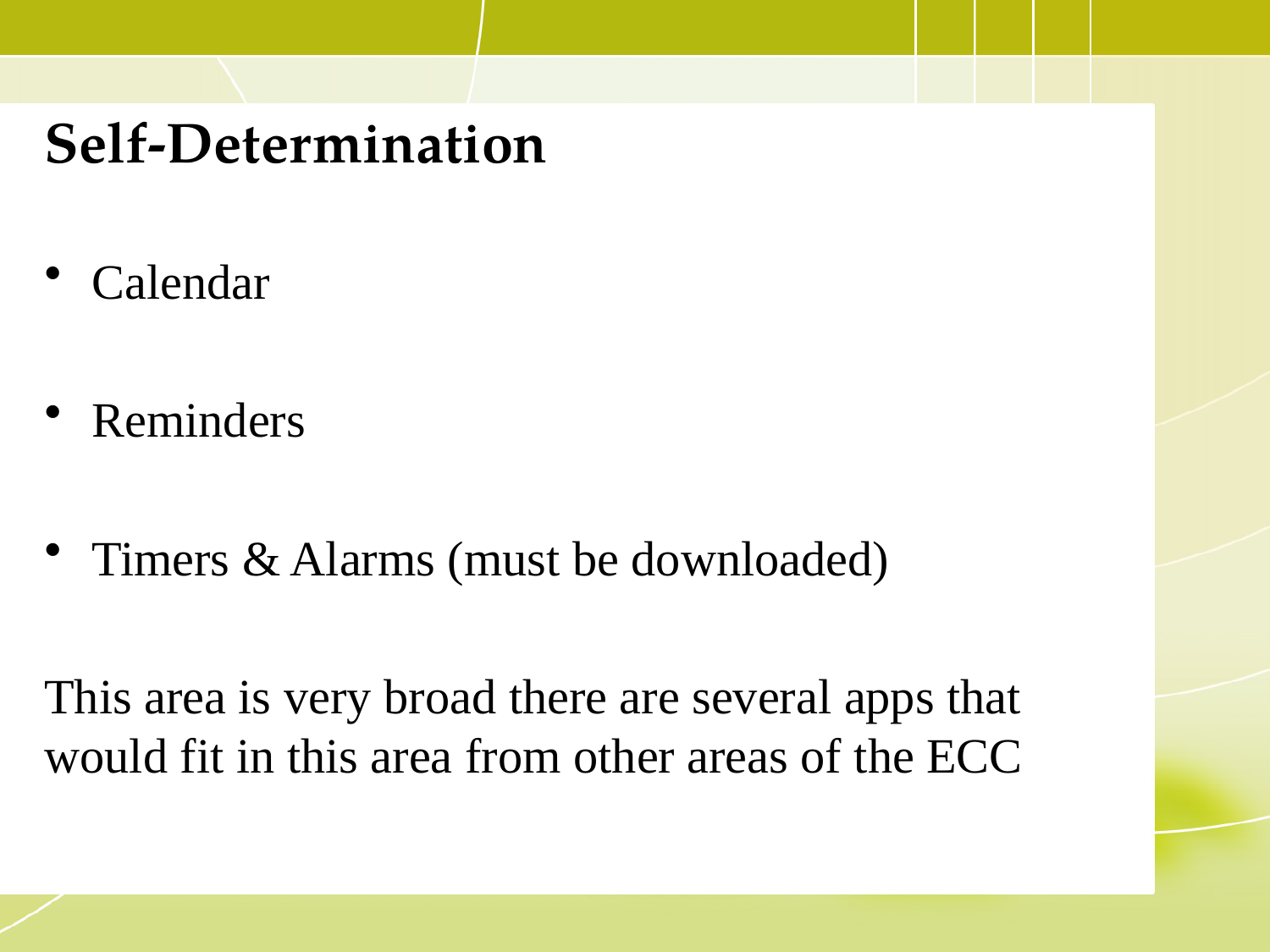

# Self-Determination
Calendar

Reminders

Timers & Alarms (must be downloaded)

This area is very broad there are several apps that would fit in this area from other areas of the ECC